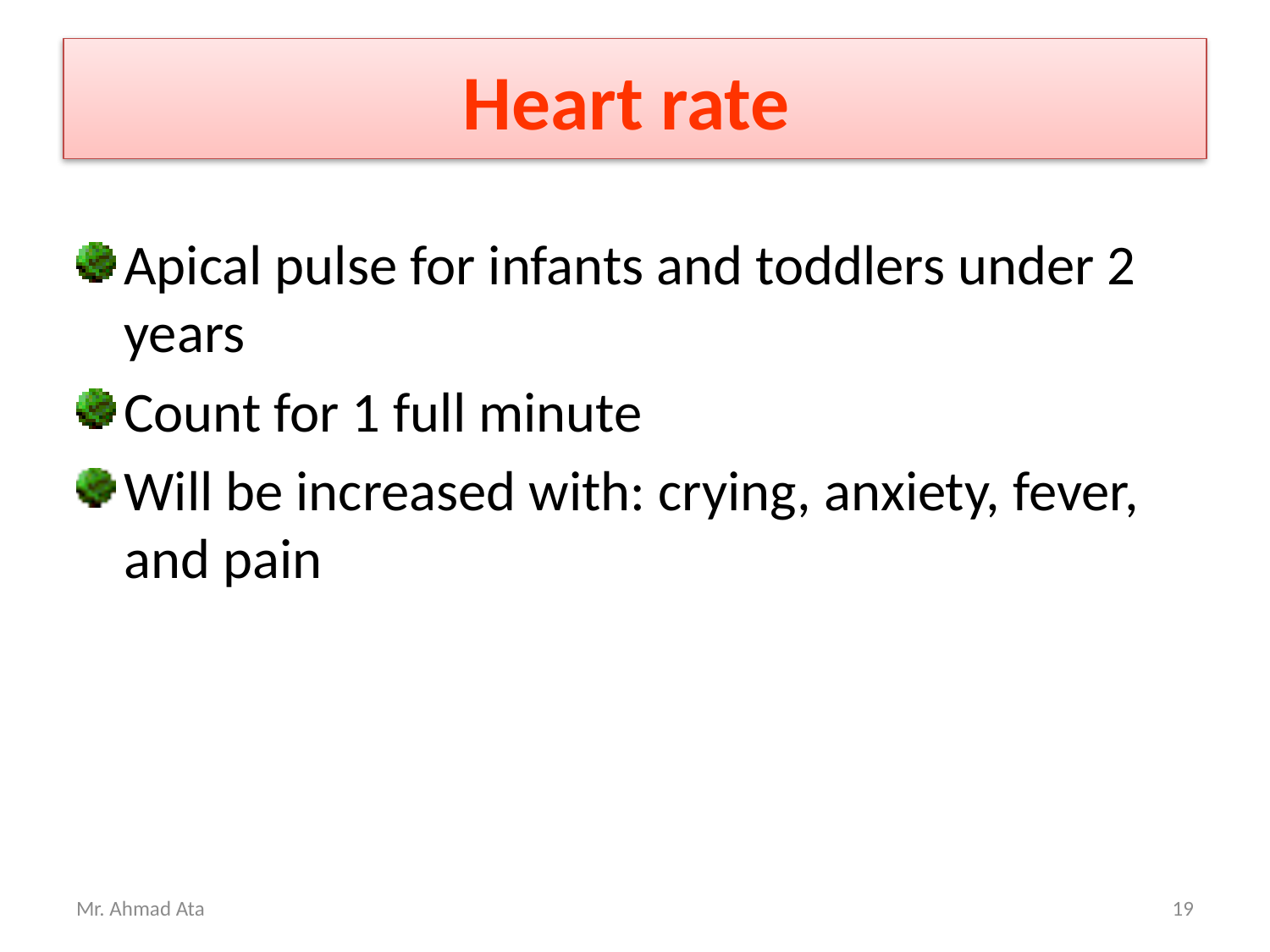

# Heart rate
Apical pulse for infants and toddlers under 2 years
Count for 1 full minute
Will be increased with: crying, anxiety, fever, and pain
Mr. Ahmad Ata
19